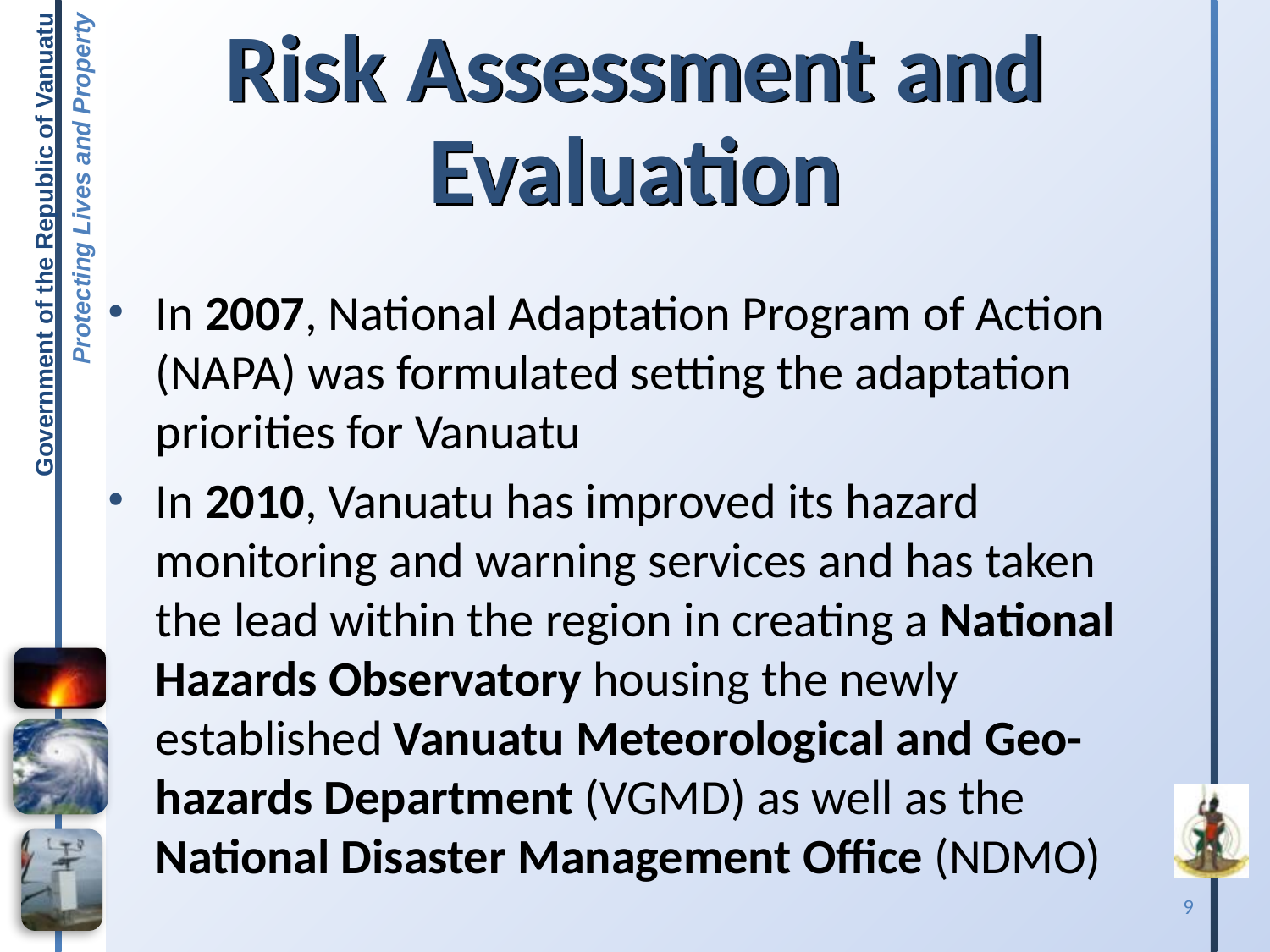

# Risk Assessment and Evaluation
In 2007, National Adaptation Program of Action (NAPA) was formulated setting the adaptation priorities for Vanuatu
In 2010, Vanuatu has improved its hazard monitoring and warning services and has taken the lead within the region in creating a National Hazards Observatory housing the newly established Vanuatu Meteorological and Geo-hazards Department (VGMD) as well as the National Disaster Management Office (NDMO)
9